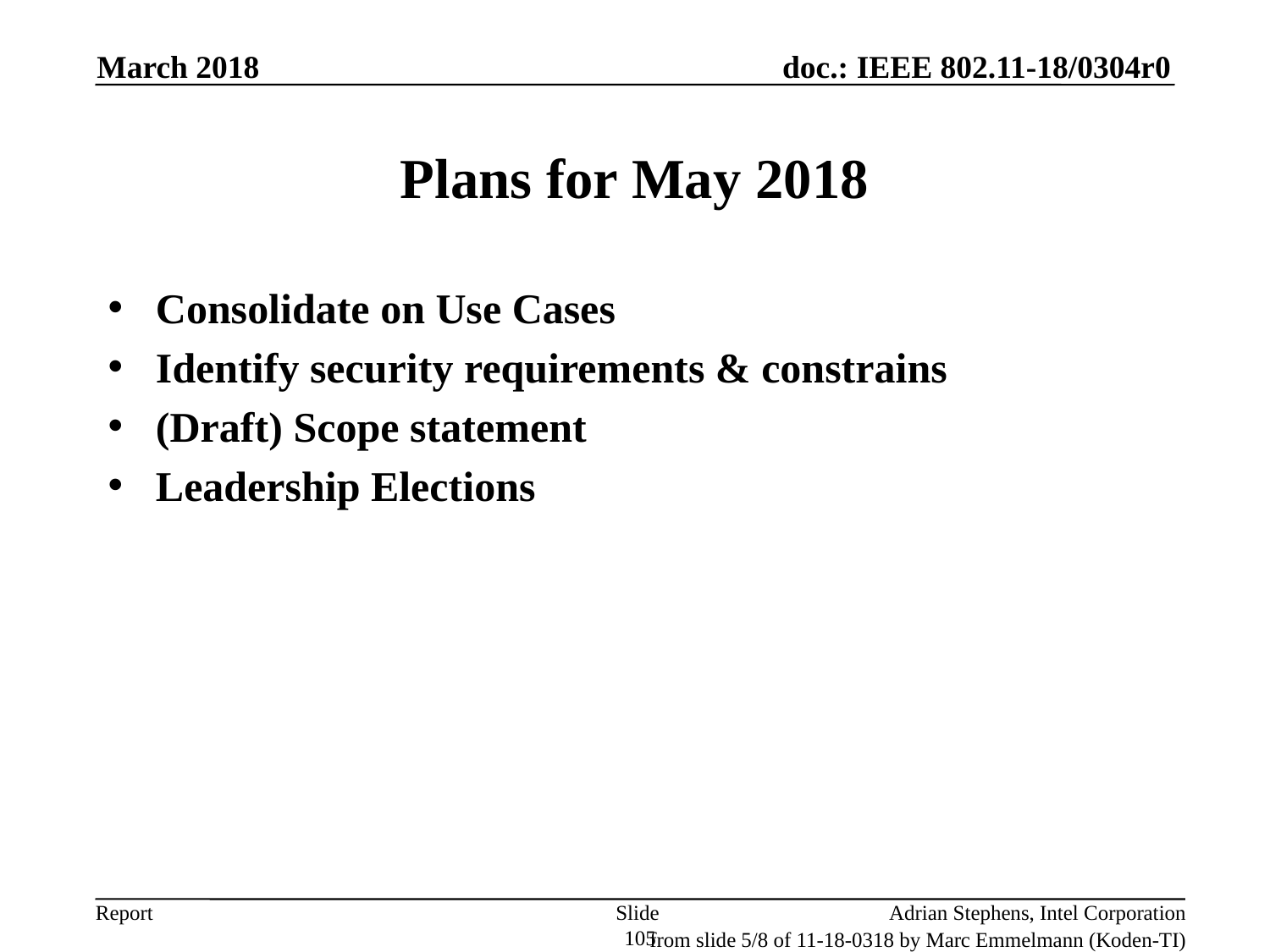

March 2018
# Plans for May 2018
Consolidate on Use Cases
Identify security requirements & constrains
(Draft) Scope statement
Leadership Elections

Slide 105
Adrian Stephens, Intel Corporation
from slide 5/8 of 11-18-0318 by Marc Emmelmann (Koden-TI)